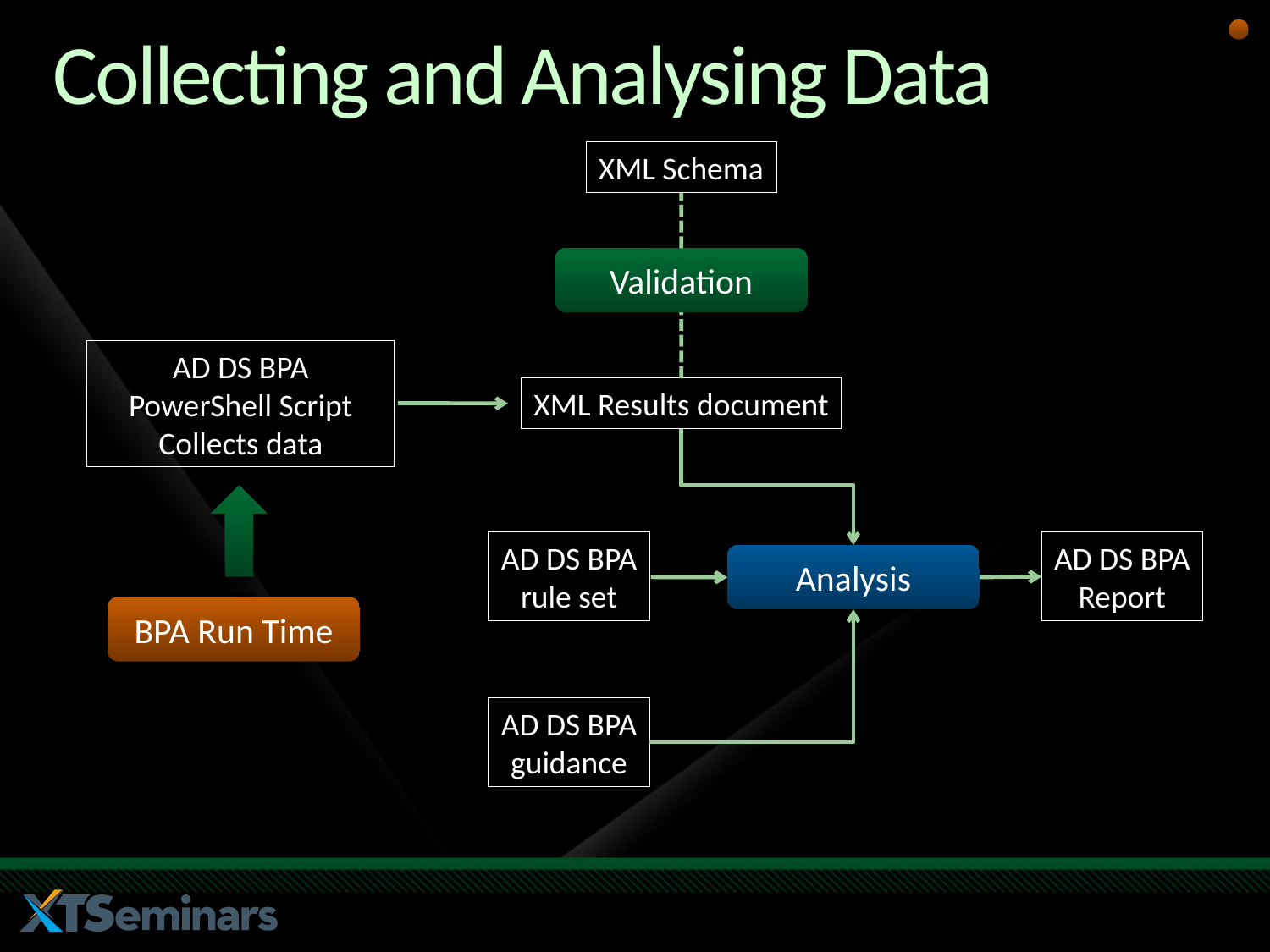

# Collecting and Analysing Data
XML Schema
Validation
AD DS BPA
PowerShell Script
Collects data
XML Results document

AD DS BPA
rule set
AD DS BPA
Report
Analysis
BPA Run Time
AD DS BPA
guidance